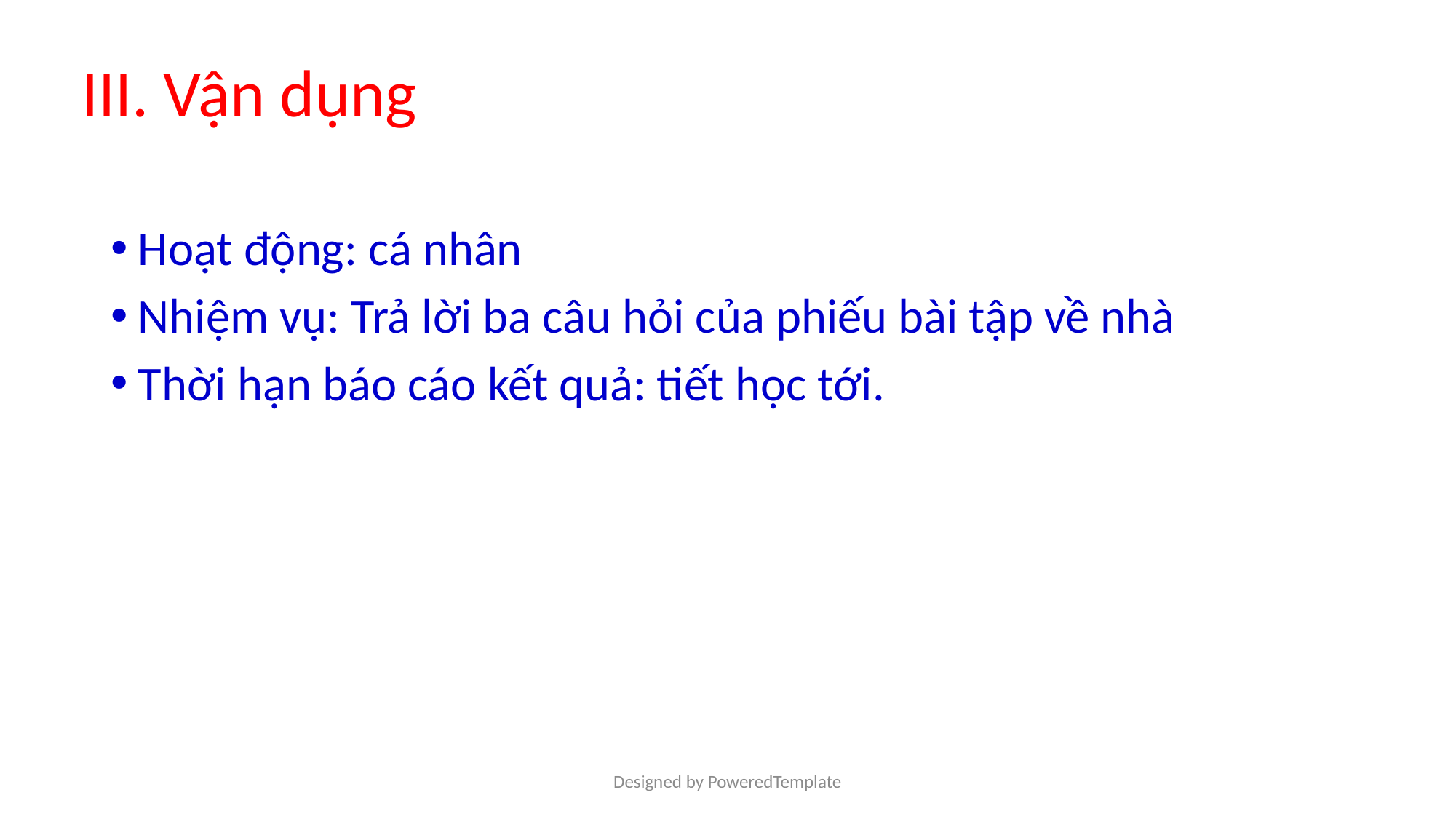

# III. Vận dụng
Hoạt động: cá nhân
Nhiệm vụ: Trả lời ba câu hỏi của phiếu bài tập về nhà
Thời hạn báo cáo kết quả: tiết học tới.
Designed by PoweredTemplate